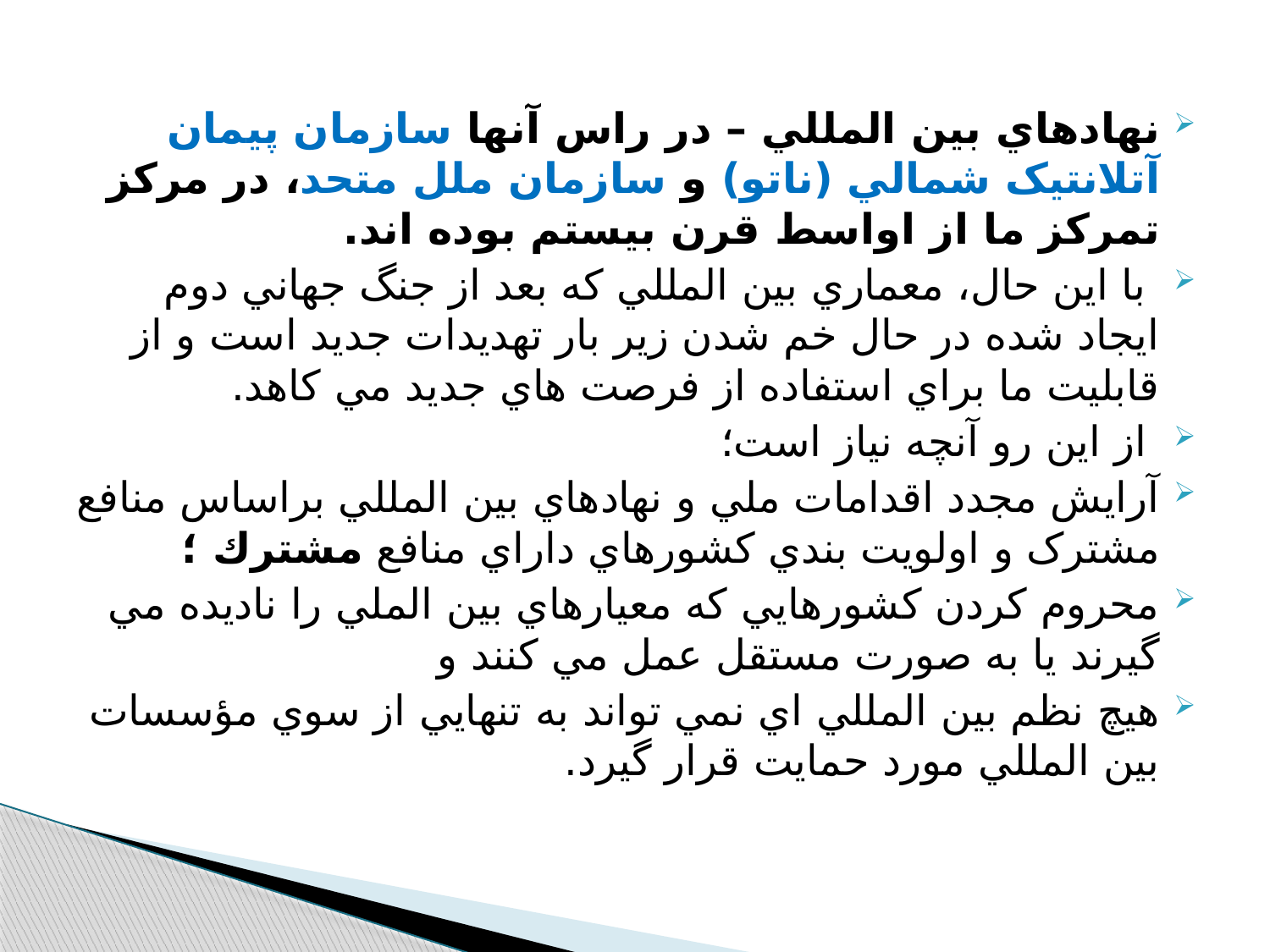

نهادهاي بين المللي – در راس آنها سازمان پيمان آتلانتيک شمالي (ناتو) و سازمان ملل متحد، در مرکز تمرکز ما از اواسط قرن بيستم بوده اند.
 با اين حال، معماري بين المللي که بعد از جنگ جهاني دوم ايجاد شده در حال خم شدن زير بار تهديدات جديد است و از قابليت ما براي استفاده از فرصت هاي جديد مي کاهد.
 از اين رو آنچه نياز است؛
آرايش مجدد اقدامات ملي و نهادهاي بين المللي براساس منافع مشترک و اولويت بندي كشورهاي داراي منافع مشترك ؛
محروم كردن كشورهايي كه معيارهاي بين الملي را ناديده مي گيرند يا به صورت مستقل عمل مي كنند و
هيچ نظم بين المللي اي نمي تواند به تنهايي از سوي مؤسسات بين المللي مورد حمايت قرار گيرد.